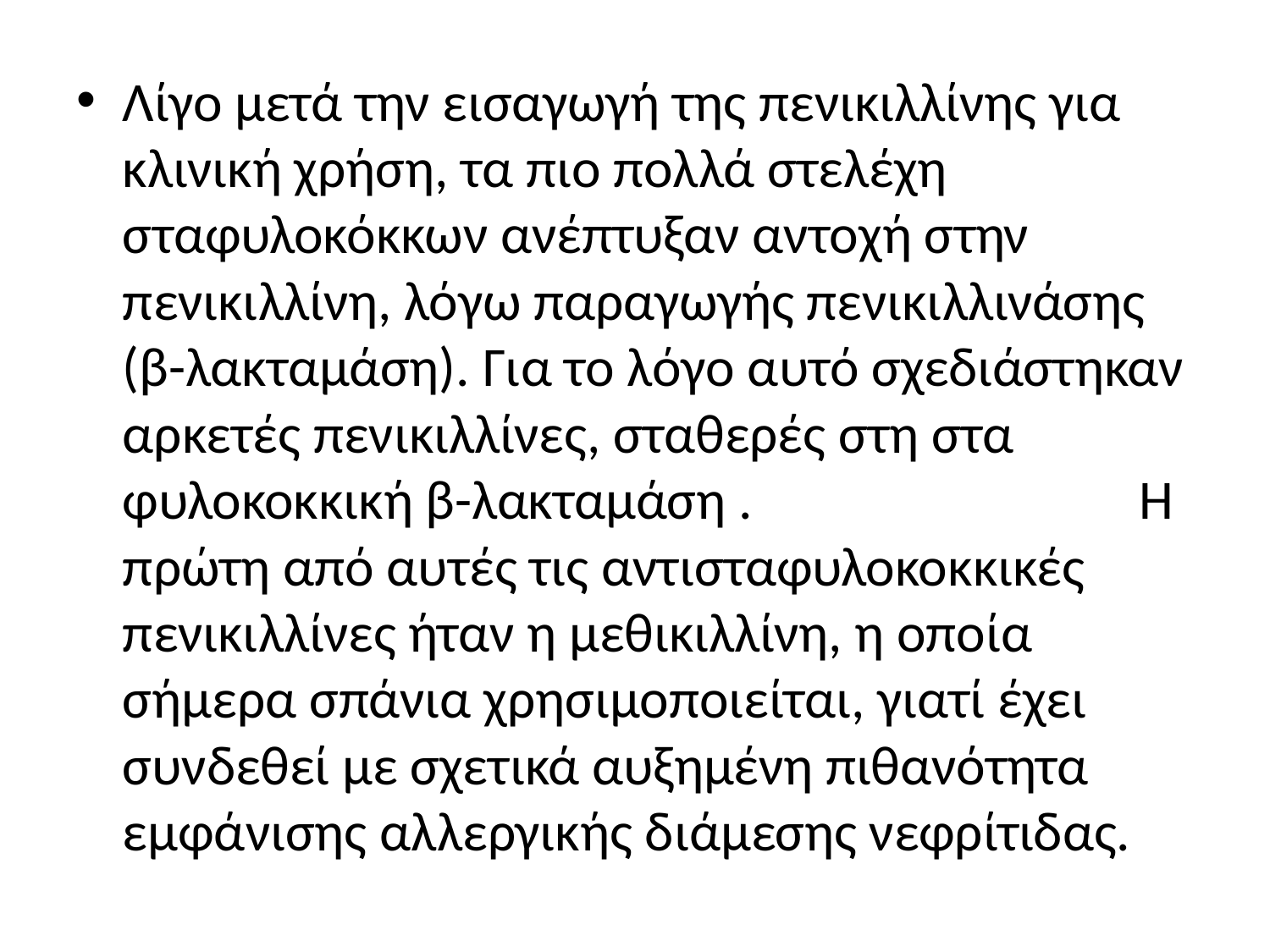

Λίγο μετά την εισαγωγή της πενικιλλίνης για κλινική χρήση, τα πιο πολλά στελέχη σταφυλοκόκκων ανέπτυξαν αντοχή στην πενικιλλίνη, λόγω παραγωγής πενικιλλινάσης   (β-λακταμάση). Για το λόγο αυτό σχεδιάστηκαν αρκετές πενικιλλίνες, σταθερές στη στα­φυλοκοκκική β-λακταμάση .                               Η πρώτη από αυτές τις αντισταφυλοκοκκικές πενικιλλίνες ήταν η μεθικιλλίνη, η οποία σήμερα σπάνια χρησιμοποιείται, γιατί έχει συνδεθεί με σχετικά αυξημένη πιθανότητα εμφάνισης αλλεργικής διάμεσης νεφρίτιδας.